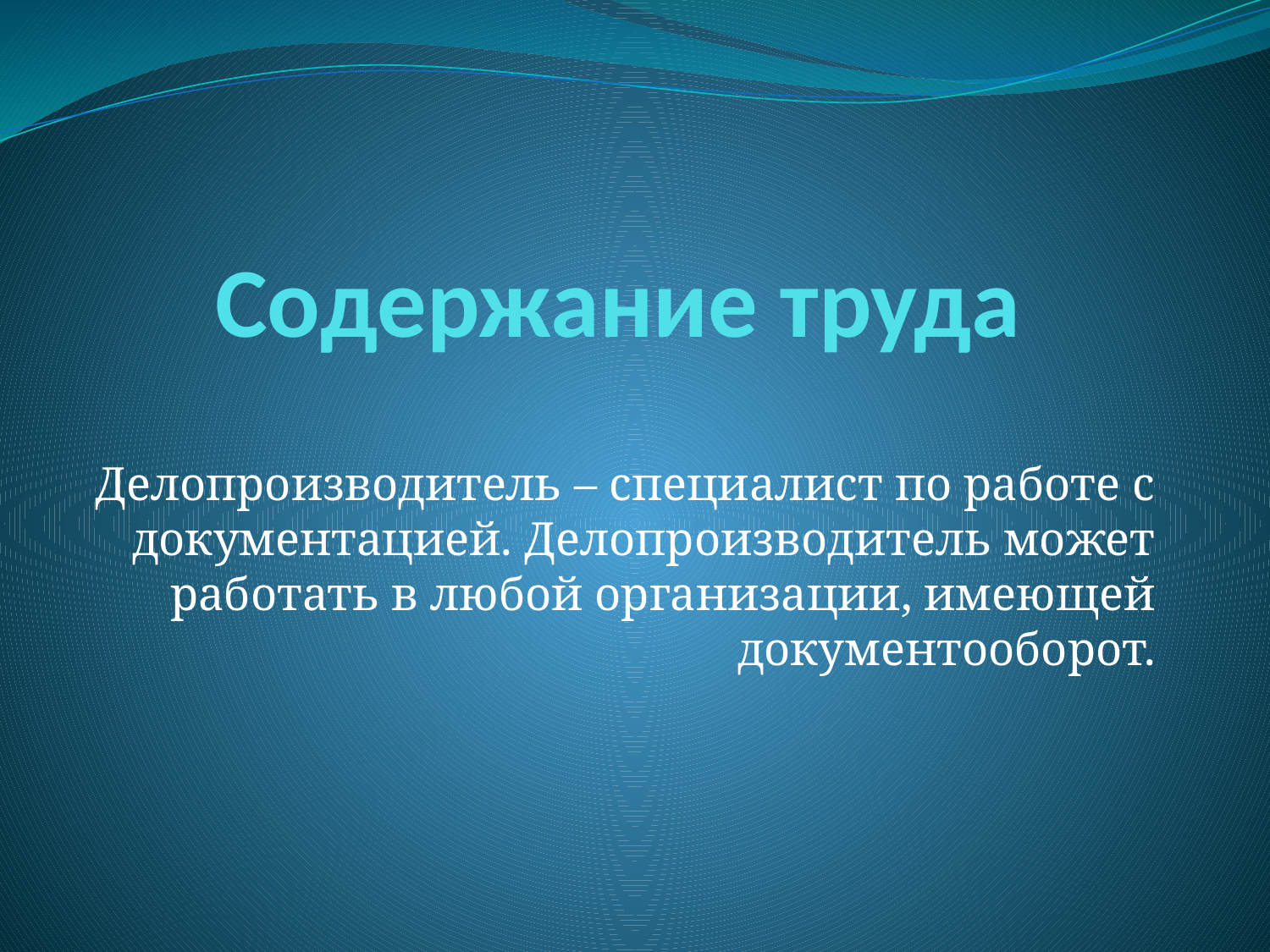

# Содержание труда
Делопроизводитель – специалист по работе с документацией. Делопроизводитель может работать в любой организации, имеющей документооборот.